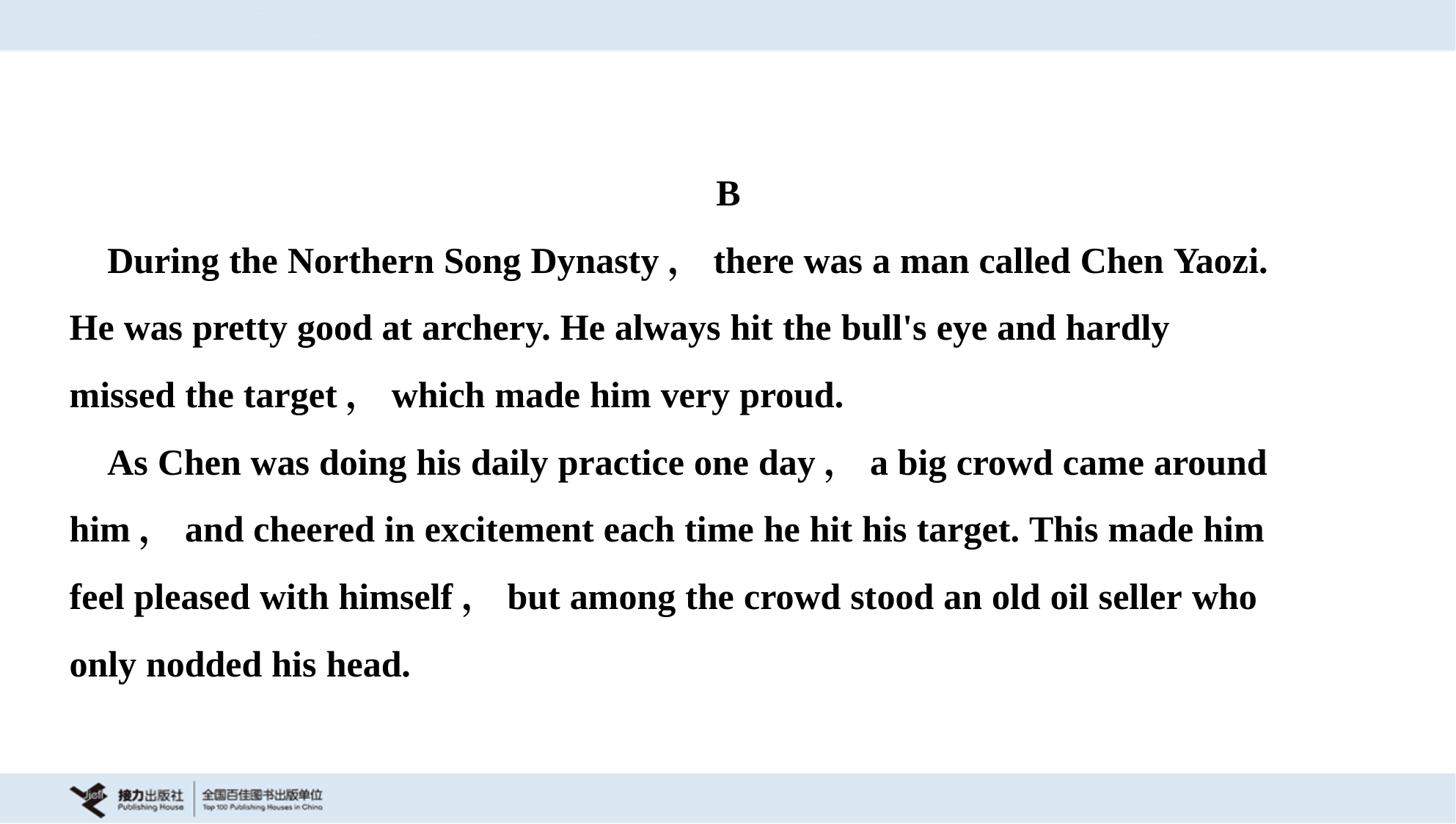

B
    During the Northern Song Dynasty，there was a man called Chen Yaozi.
He was pretty good at archery. He always hit the bull's eye and hardly
missed the target，which made him very proud.
    As Chen was doing his daily practice one day，a big crowd came around
him，and cheered in excitement each time he hit his target. This made him
feel pleased with himself，but among the crowd stood an old oil seller who
only nodded his head.